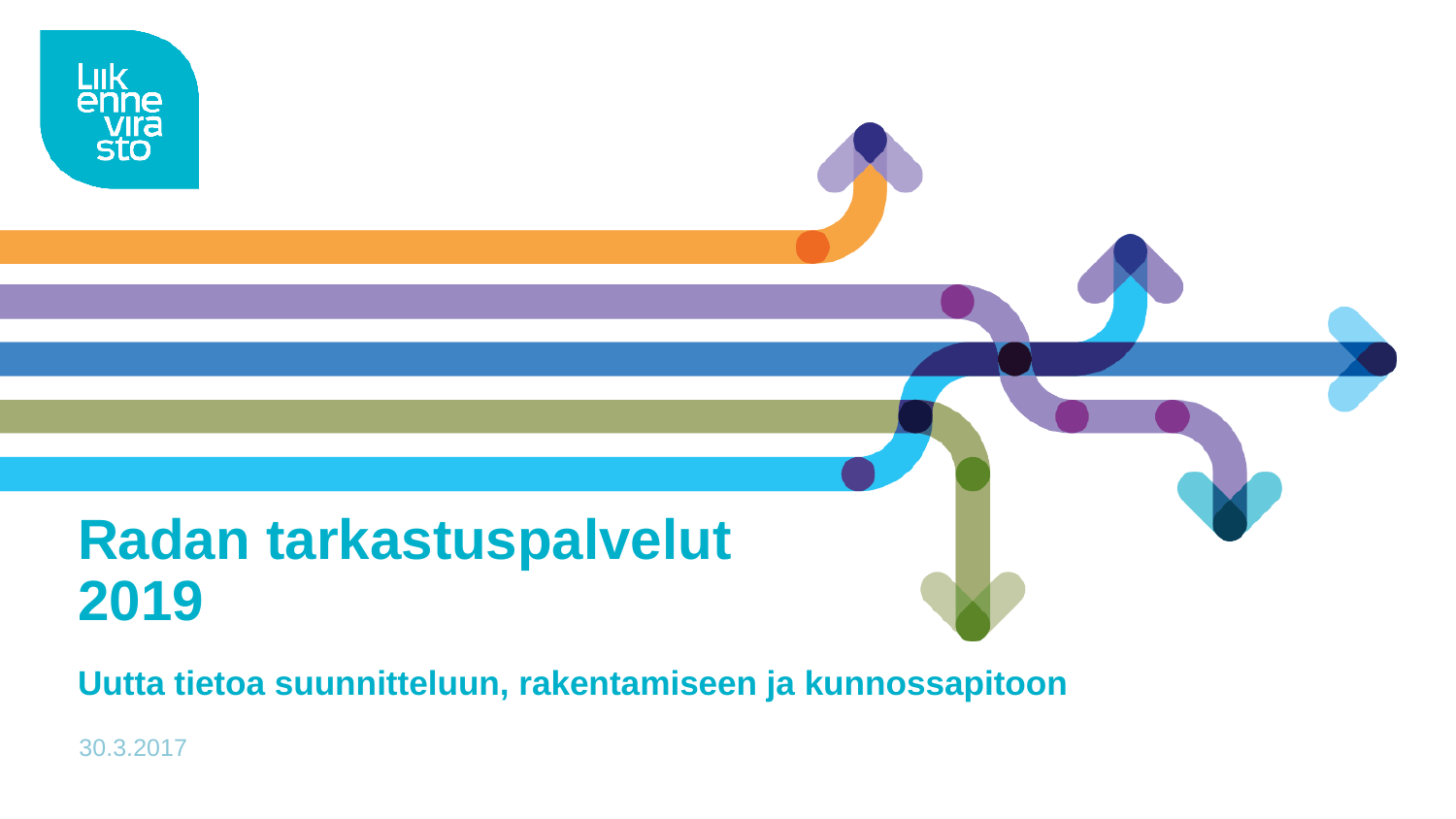

# Radan tarkastuspalvelut 2019
Uutta tietoa suunnitteluun, rakentamiseen ja kunnossapitoon
30.3.2017